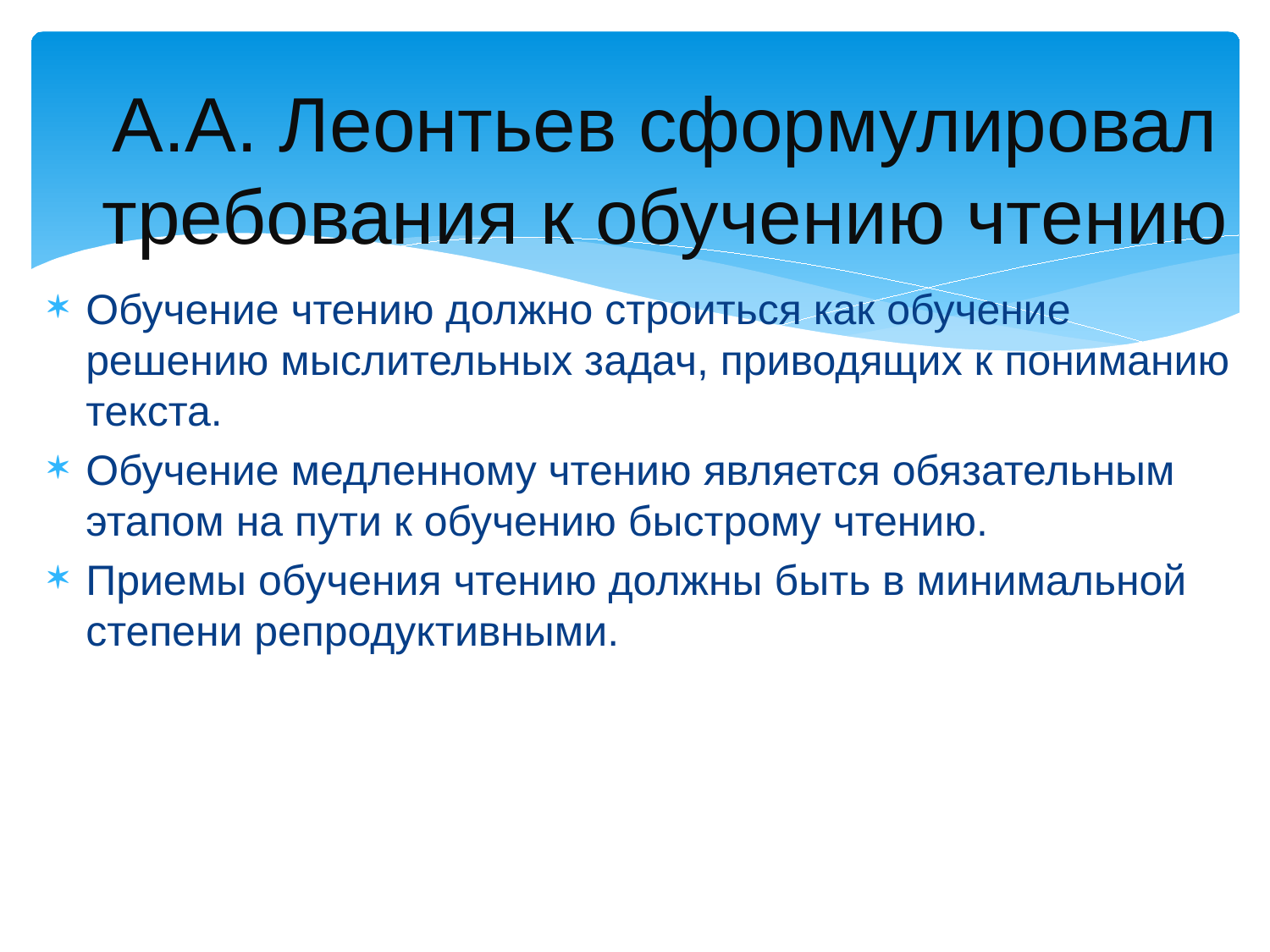

# А.А. Леонтьев сформулировал требования к обучению чтению
Обучение чтению должно строиться как обучение решению мыслительных задач, приводящих к пониманию текста.
Обучение медленному чтению является обязательным этапом на пути к обучению быстрому чтению.
Приемы обучения чтению должны быть в минимальной степени репродуктивными.